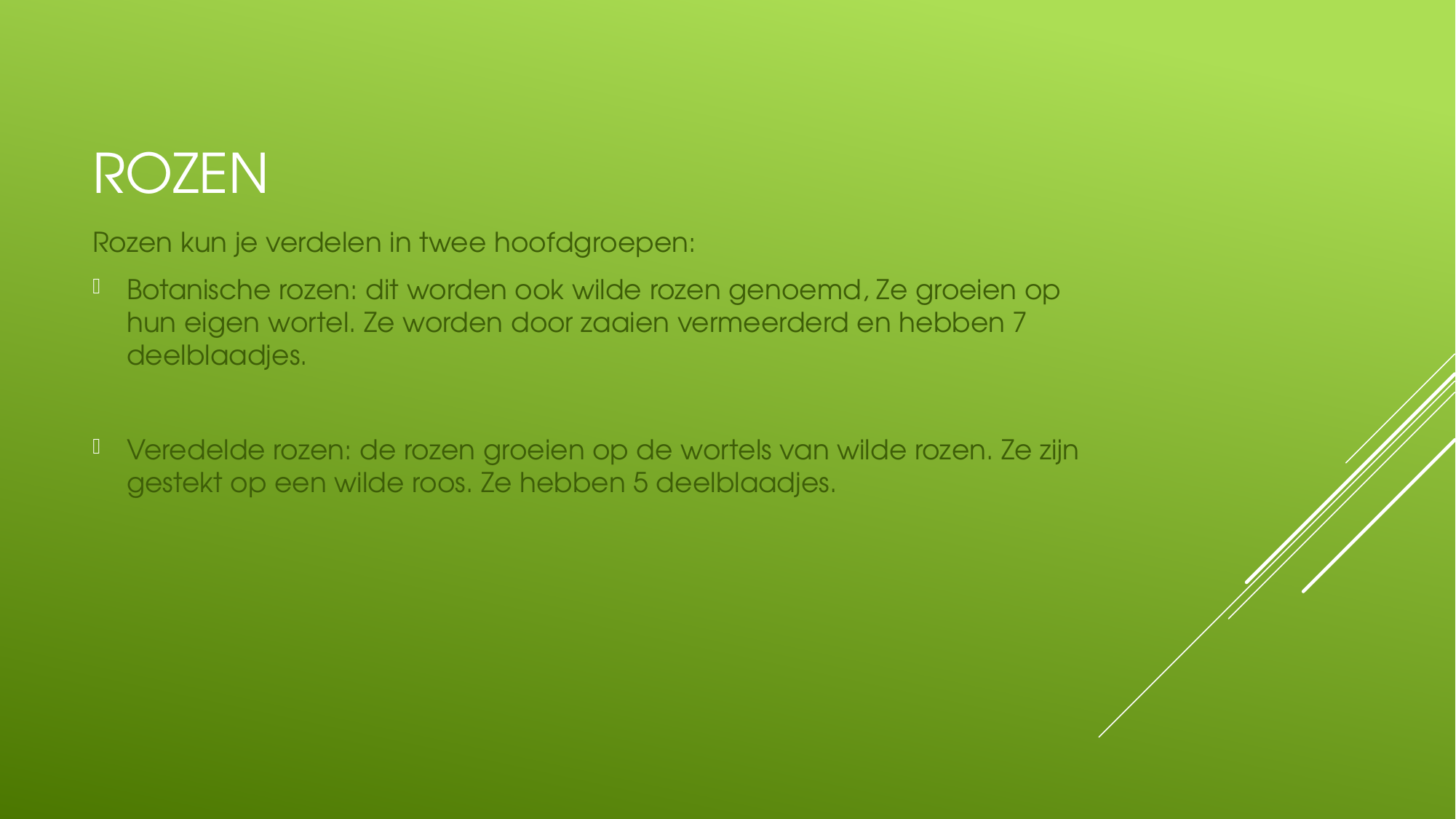

# Rozen
Rozen kun je verdelen in twee hoofdgroepen:
Botanische rozen: dit worden ook wilde rozen genoemd, Ze groeien op hun eigen wortel. Ze worden door zaaien vermeerderd en hebben 7 deelblaadjes.

Veredelde rozen: de rozen groeien op de wortels van wilde rozen. Ze zijn gestekt op een wilde roos. Ze hebben 5 deelblaadjes.